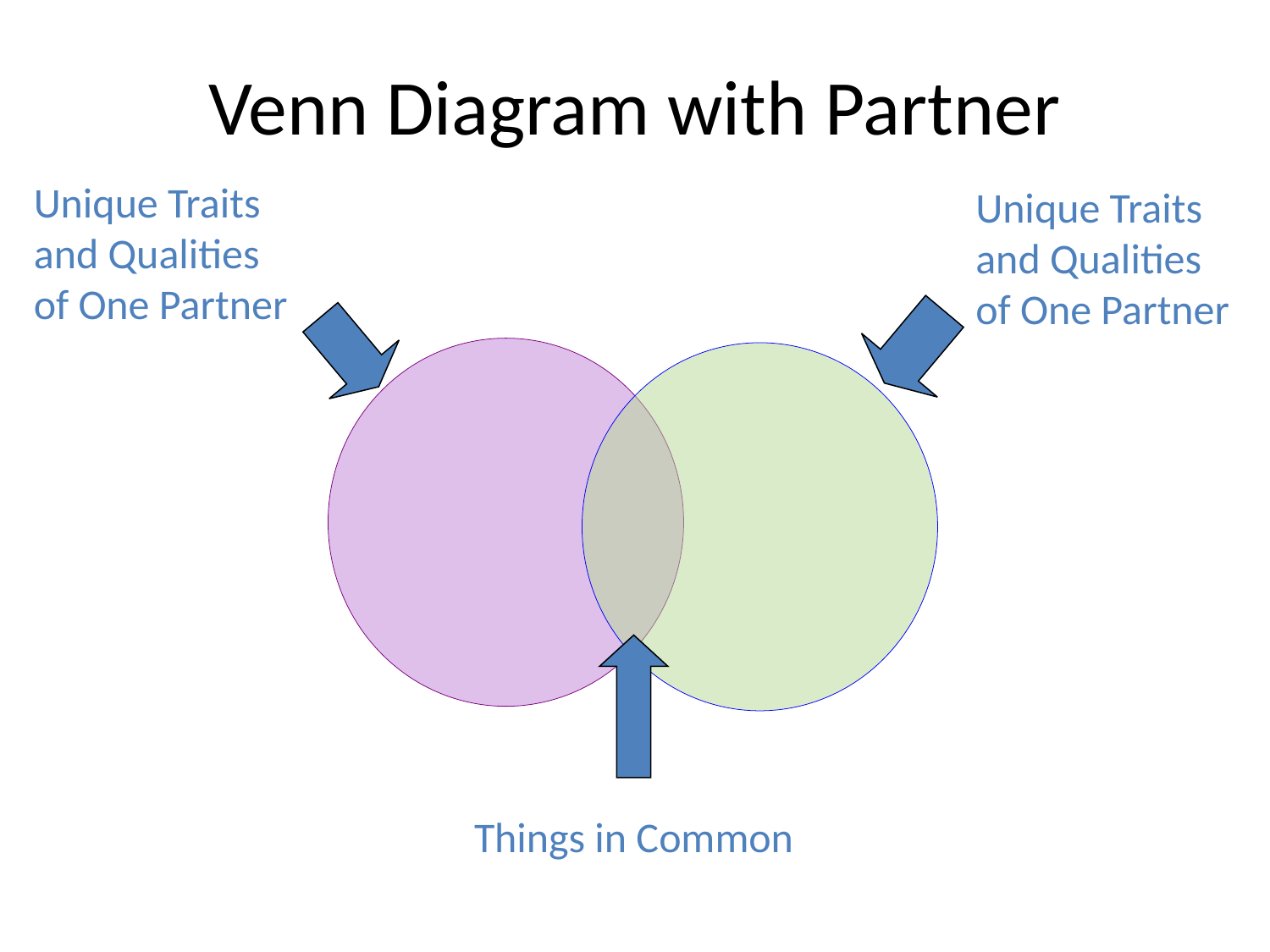

# Venn Diagram with Partner
Unique Traits
and Qualities
of One Partner

Unique Traits
and Qualities
of One Partner

Things in Common